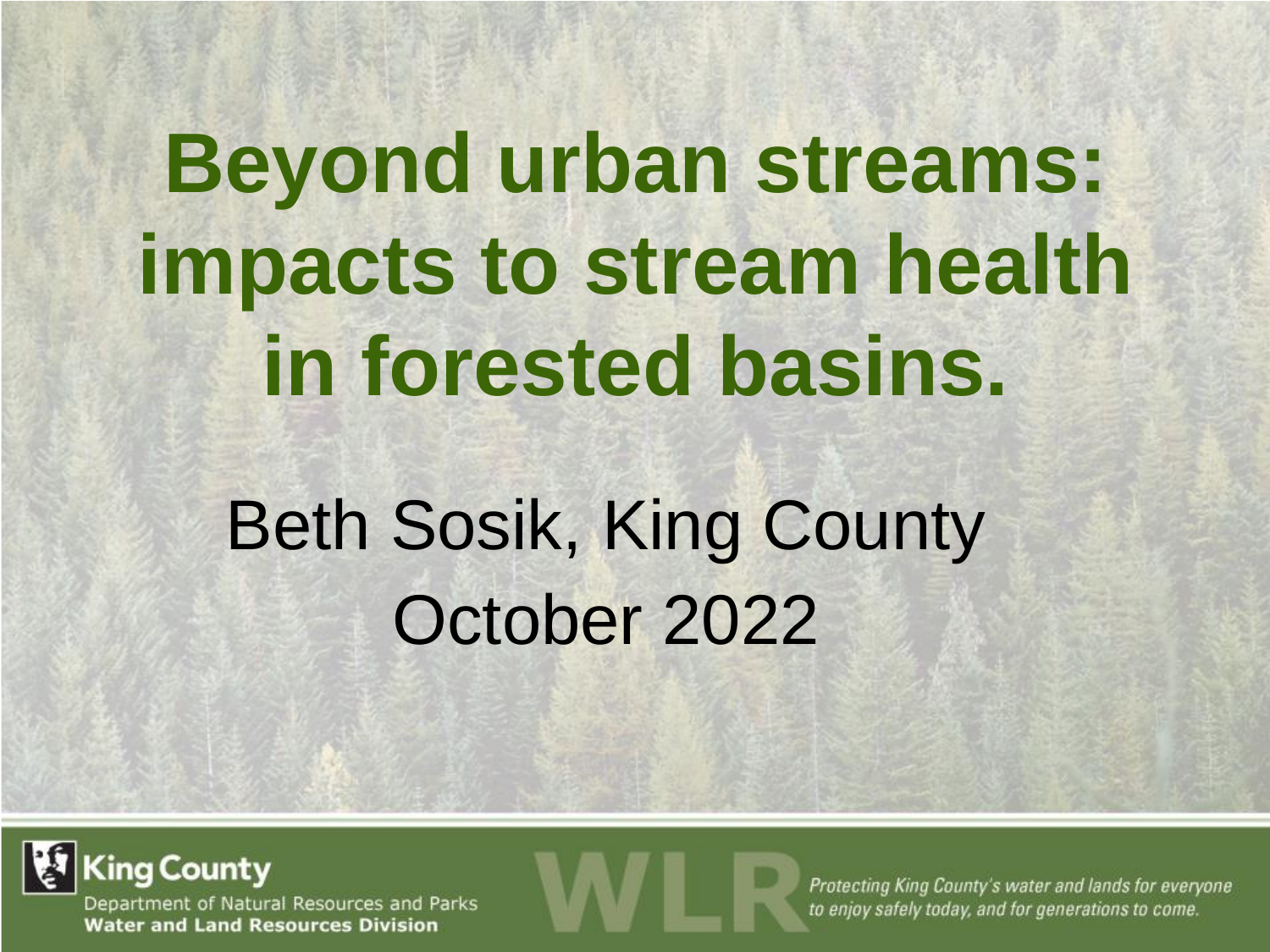

# Beyond urban streams: impacts to stream health in forested basins.
Beth Sosik, King County
October 2022